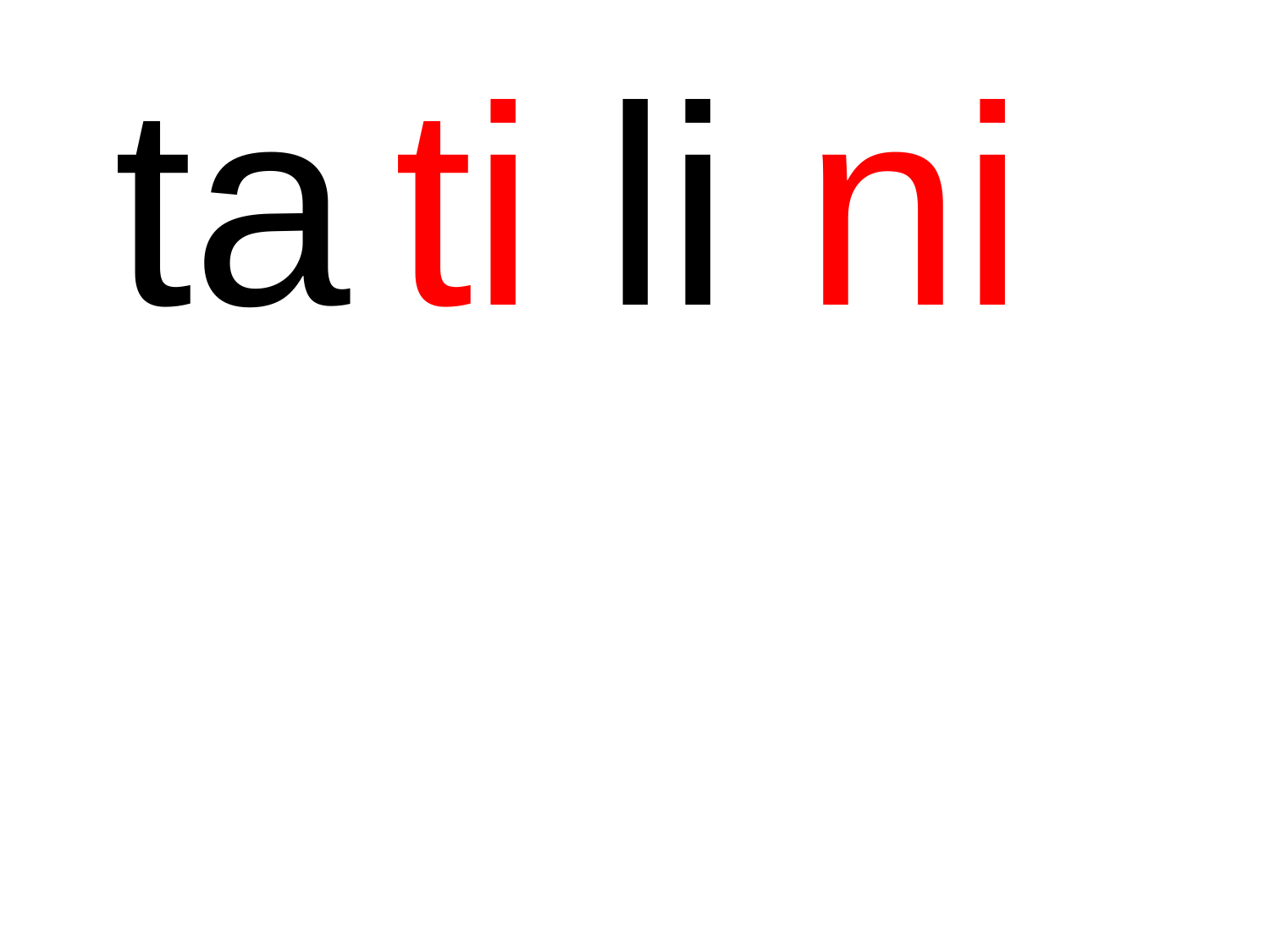

| ta |
| --- |
| ti |
| --- |
| li |
| --- |
| ni |
| --- |